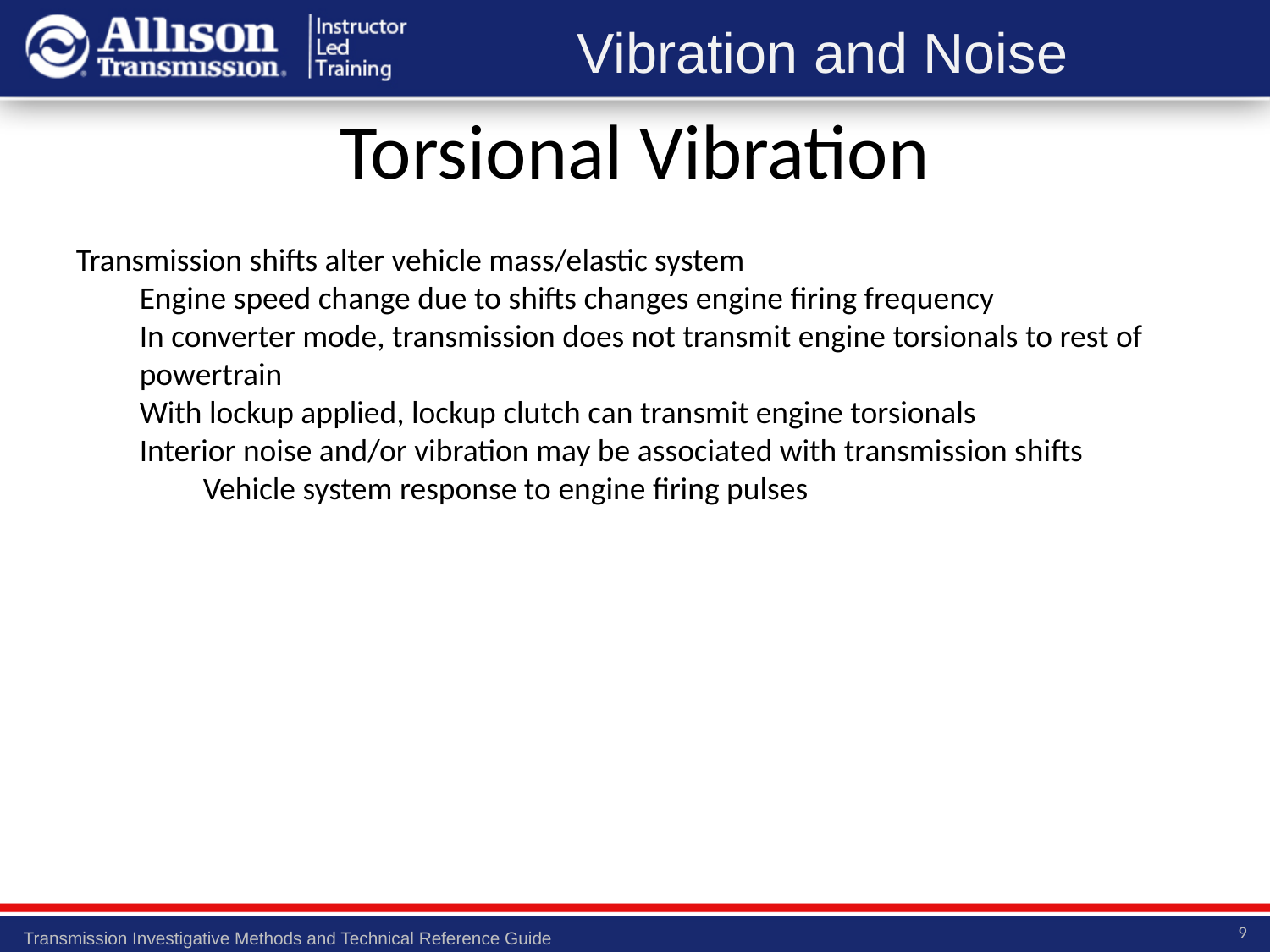

Torsional Vibration
Transmission shifts alter vehicle mass/elastic system
Engine speed change due to shifts changes engine firing frequency
In converter mode, transmission does not transmit engine torsionals to rest of powertrain
With lockup applied, lockup clutch can transmit engine torsionals
Interior noise and/or vibration may be associated with transmission shifts
Vehicle system response to engine firing pulses

9